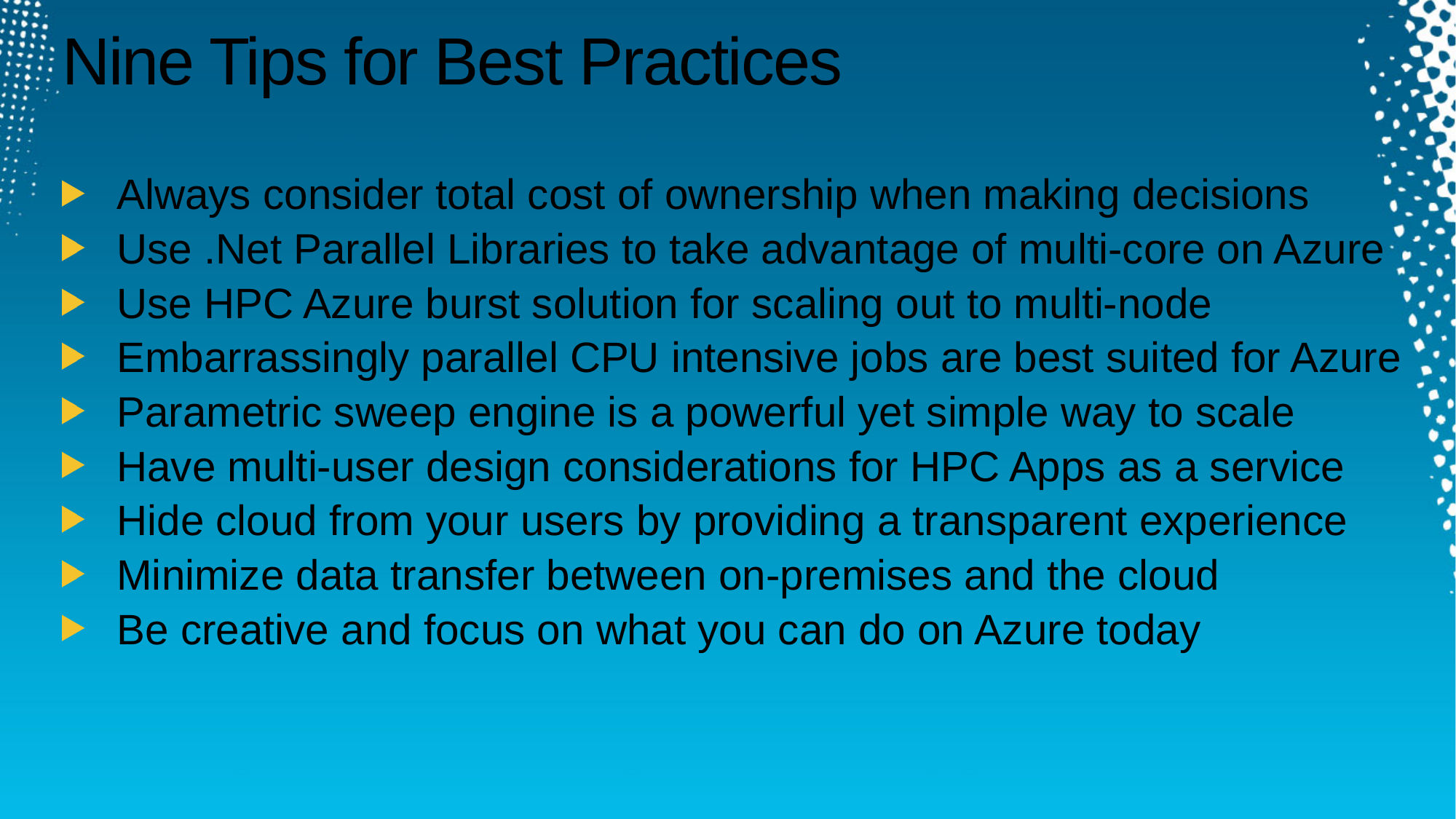

# Nine Tips for Best Practices
Always consider total cost of ownership when making decisions
Use .Net Parallel Libraries to take advantage of multi-core on Azure
Use HPC Azure burst solution for scaling out to multi-node
Embarrassingly parallel CPU intensive jobs are best suited for Azure
Parametric sweep engine is a powerful yet simple way to scale
Have multi-user design considerations for HPC Apps as a service
Hide cloud from your users by providing a transparent experience
Minimize data transfer between on-premises and the cloud
Be creative and focus on what you can do on Azure today